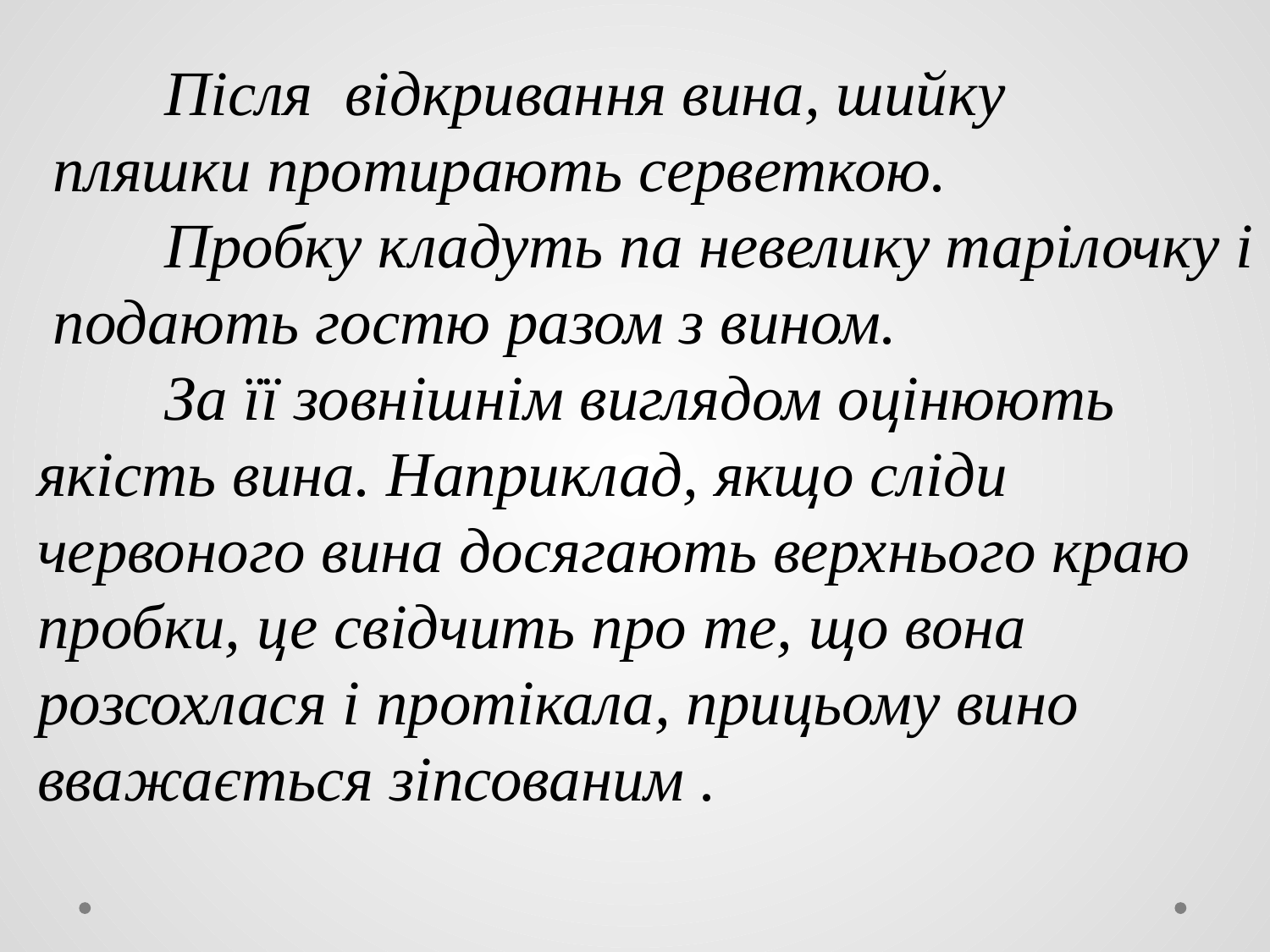

Після  відкривання вина, шийку
 пляшки протирають серветкою.
 	Пробку кладуть па невелику тарілочку і
 подають гостю разом з вином.
	За її зовнішнім виглядом оцінюють якість вина. Наприклад, якщо сліди червоного вина досягають верхнього краю пробки, це свідчить про те, що вона розсохлася і протікала, прицьому вино вважається зіпсованим .